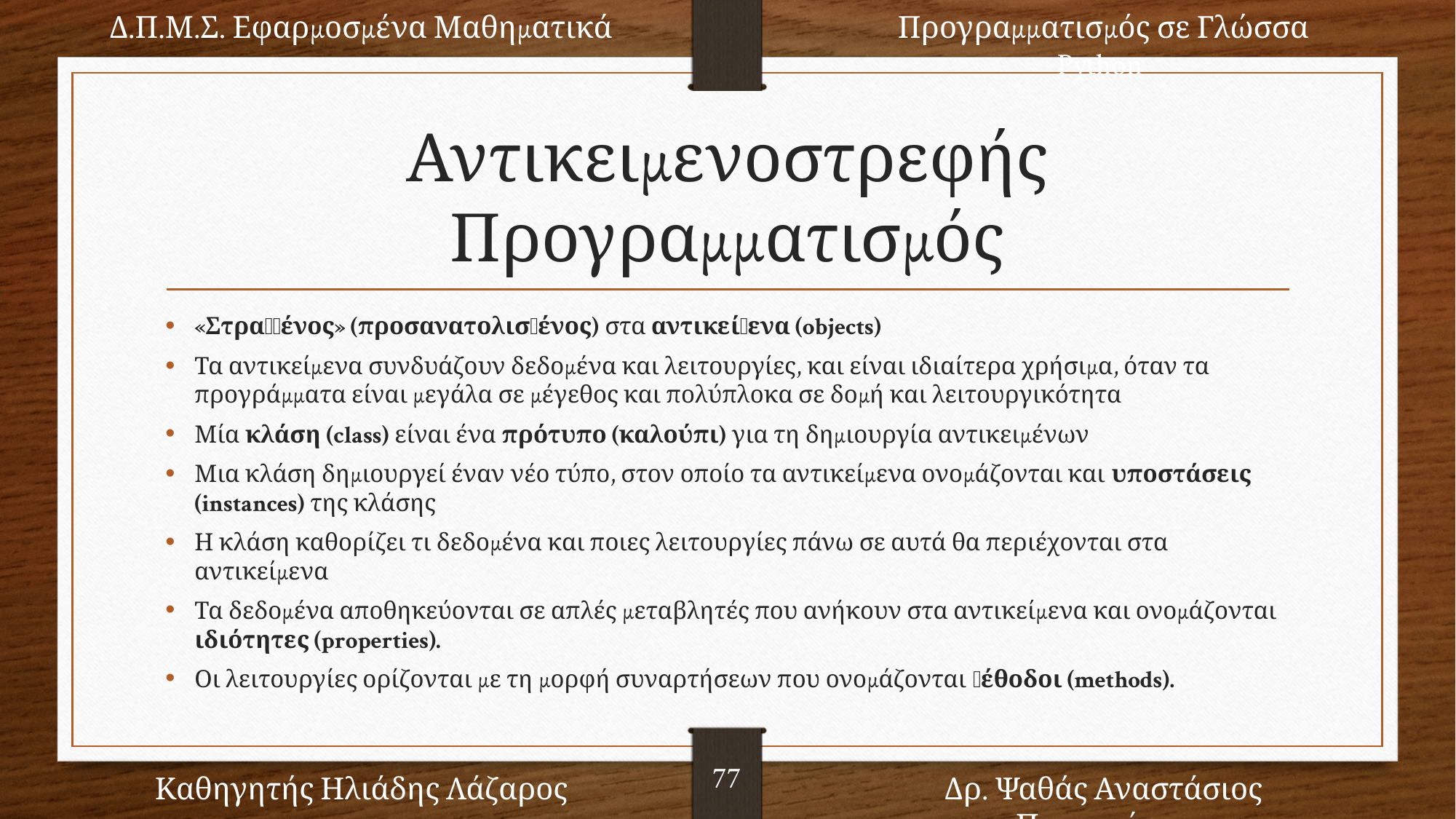

Δ.Π.Μ.Σ. Εφαρμοσμένα Μαθηματικά
Προγραμματισμός σε Γλώσσα Python
77
Καθηγητής Ηλιάδης Λάζαρος
Δρ. Ψαθάς Αναστάσιος Παναγιώτης
# Αντικειμενοστρεφής Προγραμματισμός
«Στραμμένος» (προσανατολισμένος) στα αντικείμενα (objects)
Τα αντικείμενα συνδυάζουν δεδομένα και λειτουργίες, και είναι ιδιαίτερα χρήσιμα, όταν τα προγράμματα είναι μεγάλα σε μέγεθος και πολύπλοκα σε δομή και λειτουργικότητα
Μία κλάση (class) είναι ένα πρότυπο (καλούπι) για τη δημιουργία αντικειμένων
Μια κλάση δημιουργεί έναν νέο τύπο, στον οποίο τα αντικείμενα ονομάζονται και υποστάσεις (instances) της κλάσης
Η κλάση καθορίζει τι δεδομένα και ποιες λειτουργίες πάνω σε αυτά θα περιέχονται στα αντικείμενα
Τα δεδομένα αποθηκεύονται σε απλές μεταβλητές που ανήκουν στα αντικείμενα και ονομάζονται ιδιότητες (properties).
Οι λειτουργίες ορίζονται με τη μορφή συναρτήσεων που ονομάζονται μέθοδοι (methods).